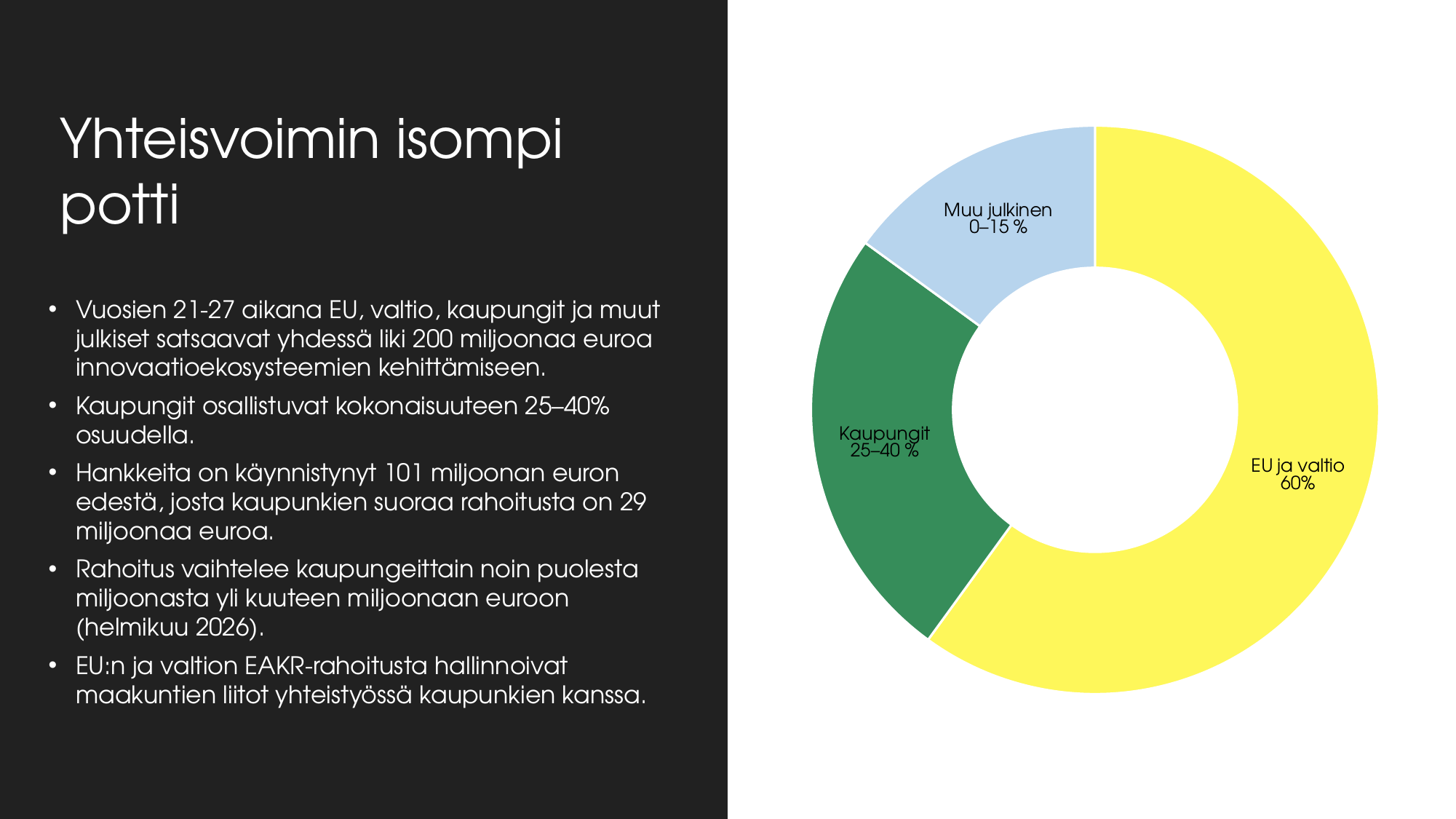

Yhteisvoimin isompi potti

### Chart

| Category | Myynti |
|---|---|
| EU ja valtio | 60.0 |
| Kaupungit | 25.0 |
| Muu julkinen | 15.0 |
Vuosien 21-27 aikana EU, valtio, kaupungit ja muut julkiset satsaavat yhdessä liki 200 miljoonaa euroa  innovaatioekosysteemien kehittämiseen.
Kaupungit osallistuvat kokonaisuuteen 25–40% osuudella.
Hankkeita on käynnistynyt 101 miljoonan euron edestä, josta kaupunkien suoraa rahoitusta on 29 miljoonaa euroa.
Rahoitus vaihtelee kaupungeittain noin puolesta miljoonasta yli kuuteen miljoonaan euroon (helmikuu 2026).
EU:n ja valtion EAKR-rahoitusta hallinnoivat maakuntien liitot yhteistyössä kaupunkien kanssa.